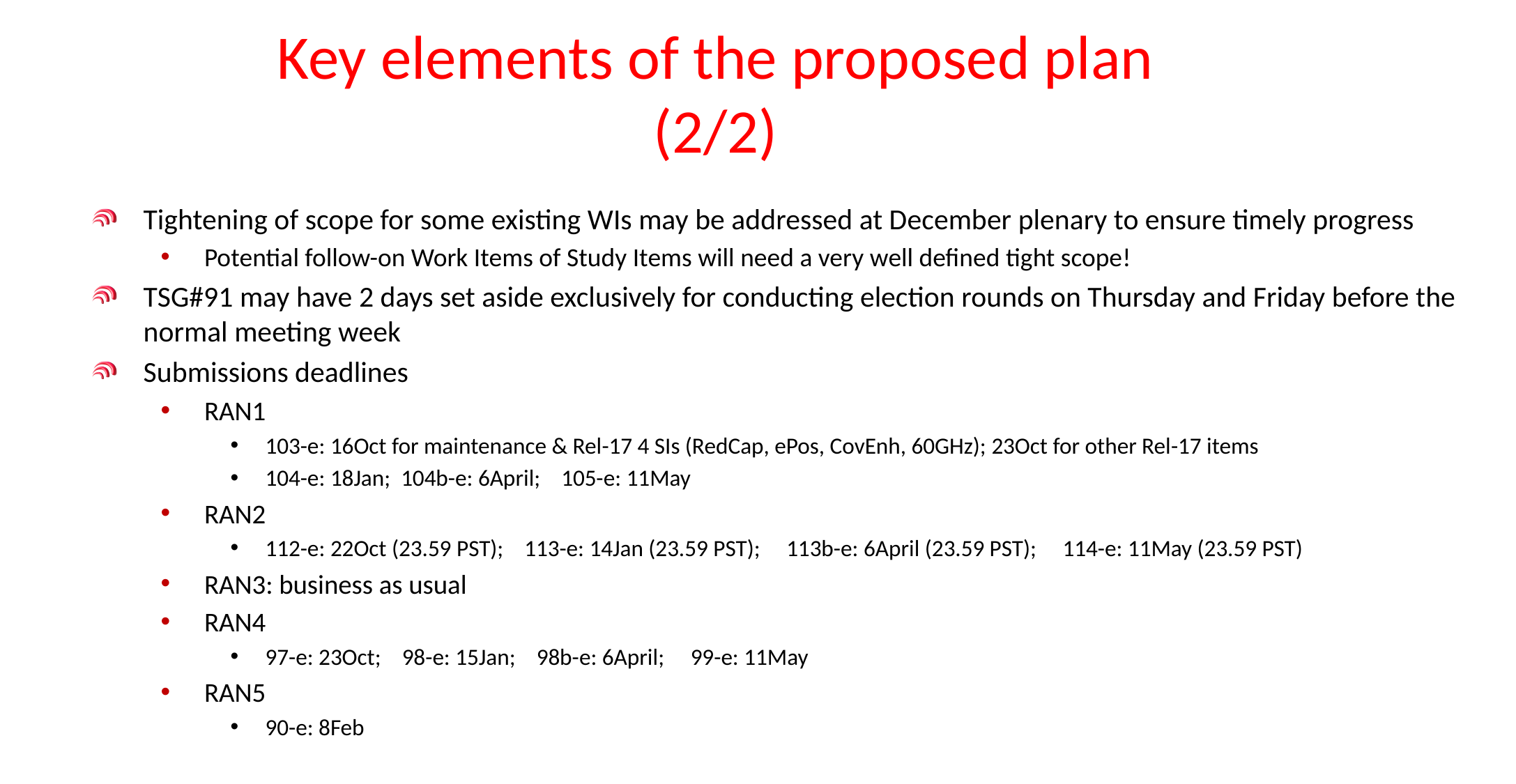

# Key elements of the proposed plan (2/2)

Tightening of scope for some existing WIs may be addressed at December plenary to ensure timely progress
Potential follow-on Work Items of Study Items will need a very well defined tight scope!
TSG#91 may have 2 days set aside exclusively for conducting election rounds on Thursday and Friday before the normal meeting week
Submissions deadlines
RAN1
103-e: 16Oct for maintenance & Rel-17 4 SIs (RedCap, ePos, CovEnh, 60GHz); 23Oct for other Rel-17 items
104-e: 18Jan;  104b-e: 6April;    105-e: 11May
RAN2
112-e: 22Oct (23.59 PST);    113-e: 14Jan (23.59 PST);     113b-e: 6April (23.59 PST);     114-e: 11May (23.59 PST)
RAN3: business as usual
RAN4
97-e: 23Oct;    98-e: 15Jan;    98b-e: 6April;     99-e: 11May
RAN5
90-e: 8Feb